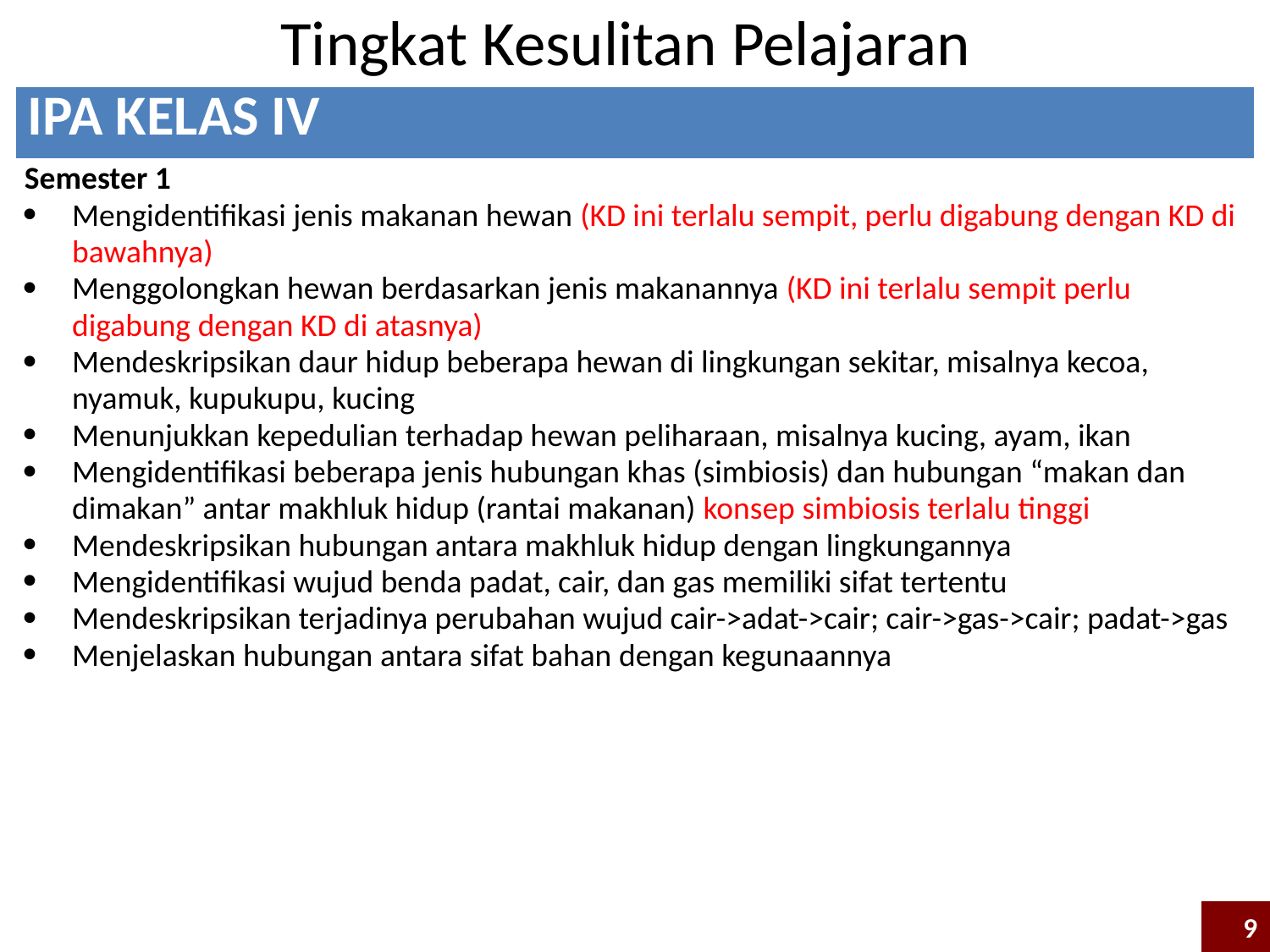

Tingkat Kesulitan Pelajaran
| IPA KELAS IV |
| --- |
| Semester 1 Mengidentifikasi jenis makanan hewan (KD ini terlalu sempit, perlu digabung dengan KD di bawahnya) Menggolongkan hewan berdasarkan jenis makanannya (KD ini terlalu sempit perlu digabung dengan KD di atasnya) Mendeskripsikan daur hidup beberapa hewan di lingkungan sekitar, misalnya kecoa, nyamuk, kupukupu, kucing Menunjukkan kepedulian terhadap hewan peliharaan, misalnya kucing, ayam, ikan Mengidentifikasi beberapa jenis hubungan khas (simbiosis) dan hubungan “makan dan dimakan” antar makhluk hidup (rantai makanan) konsep simbiosis terlalu tinggi Mendeskripsikan hubungan antara makhluk hidup dengan lingkungannya Mengidentifikasi wujud benda padat, cair, dan gas memiliki sifat tertentu Mendeskripsikan terjadinya perubahan wujud cair->adat->cair; cair->gas->cair; padat->gas Menjelaskan hubungan antara sifat bahan dengan kegunaannya |
9